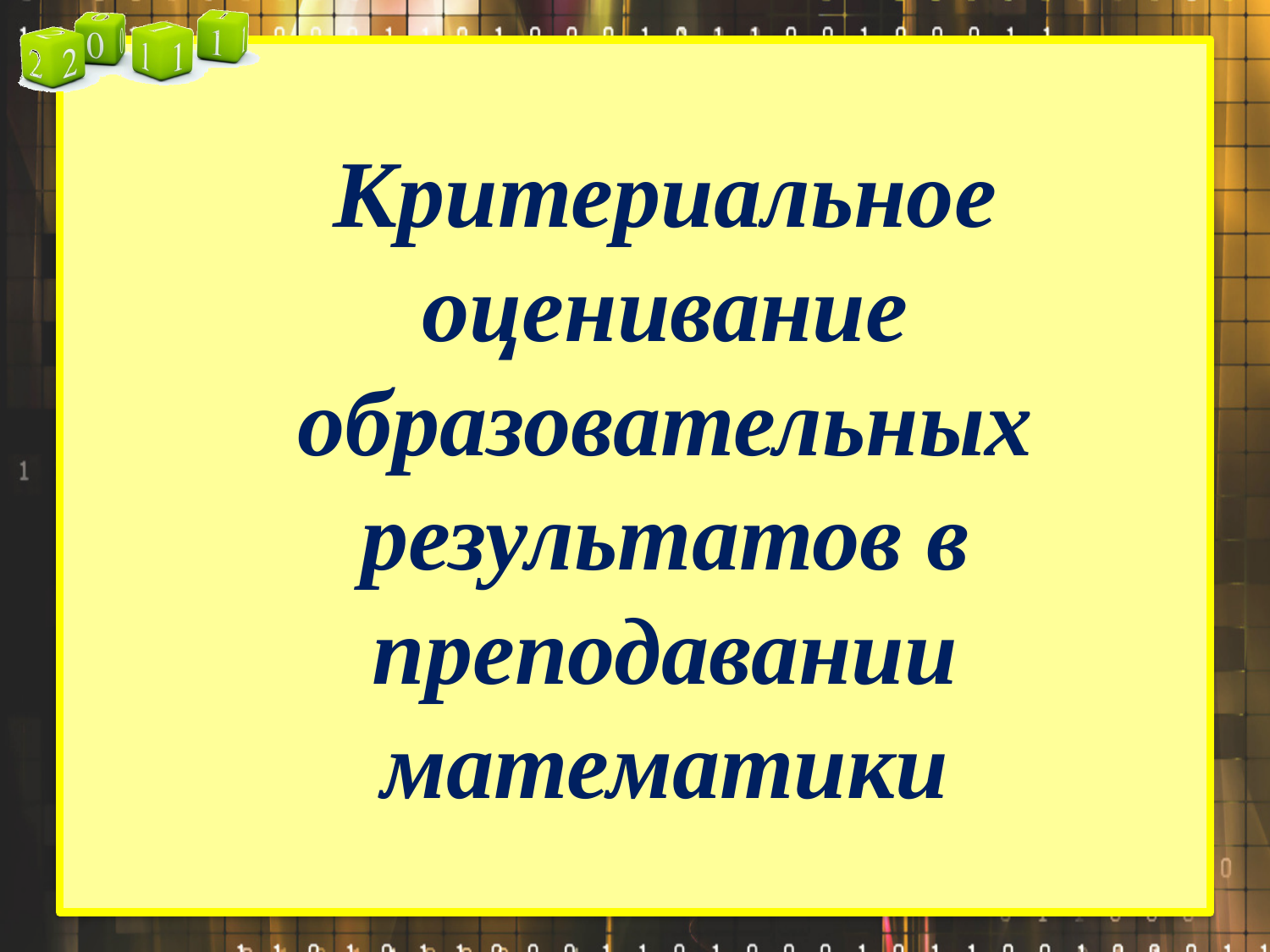

Критериальное оценивание образовательных результатов в преподавании математики